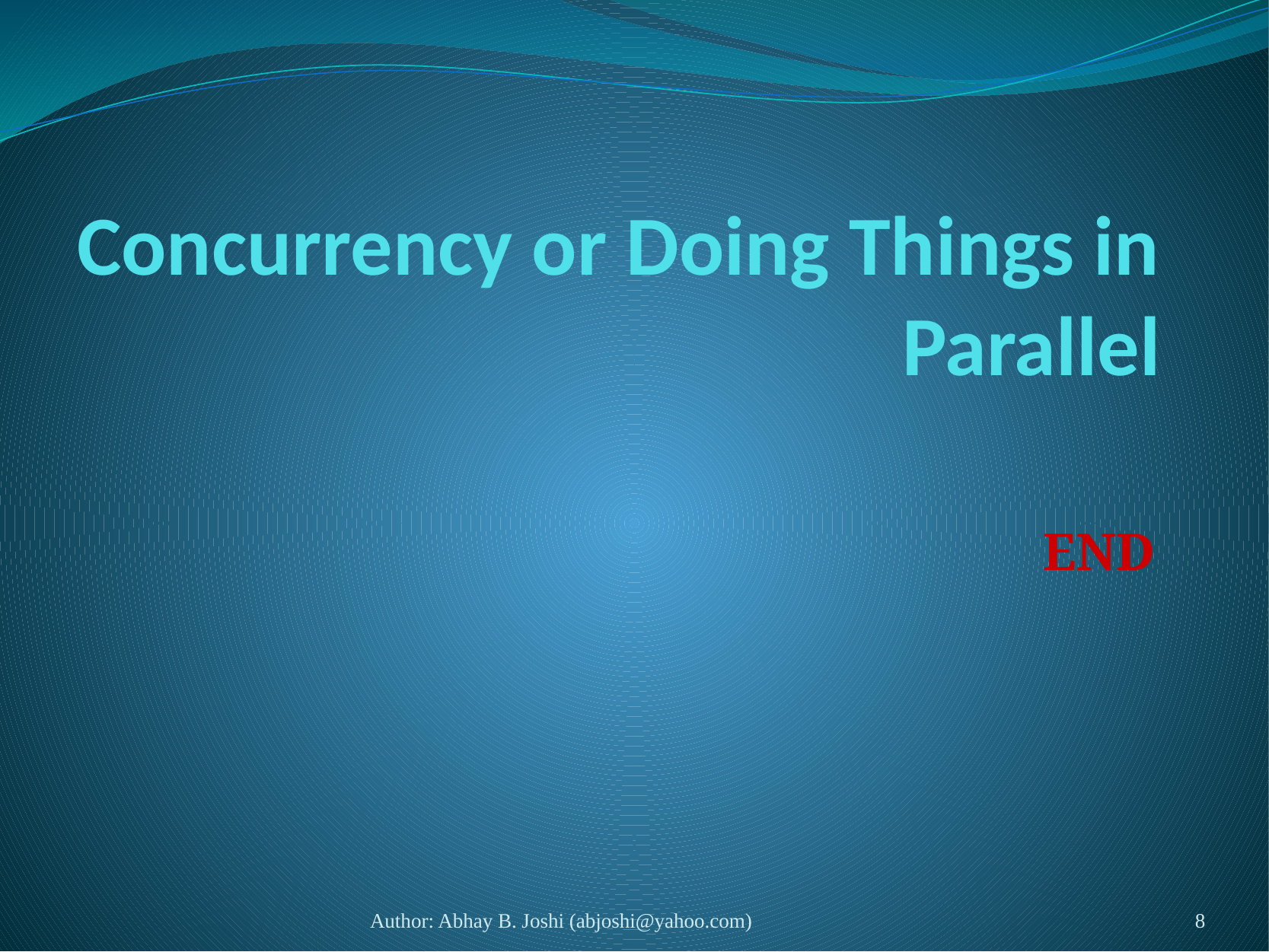

# Concurrency or Doing Things in Parallel

END
Author: Abhay B. Joshi (abjoshi@yahoo.com)
8